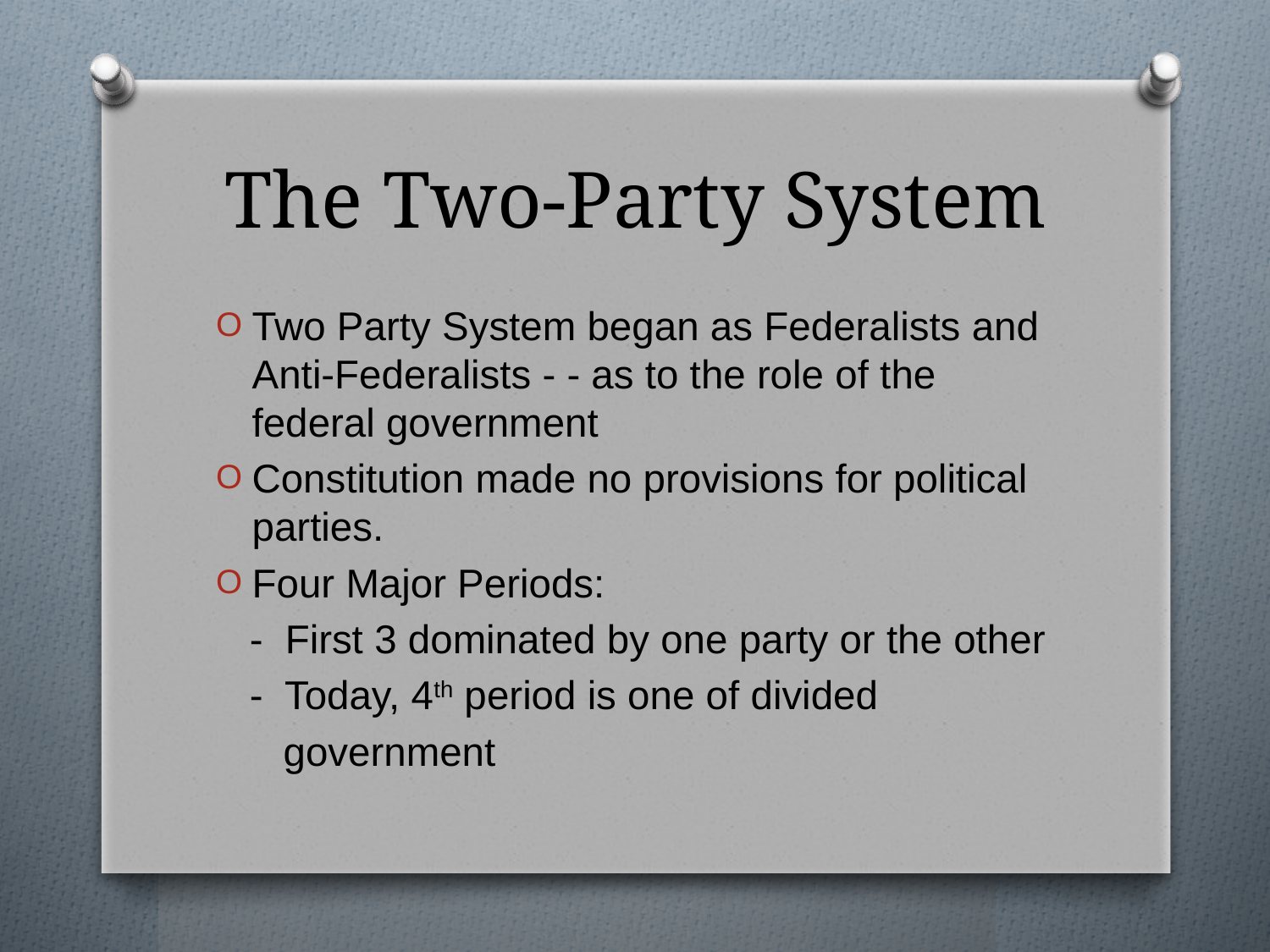

# The Two-Party System
Two Party System began as Federalists and Anti-Federalists - - as to the role of the federal government
Constitution made no provisions for political parties.
Four Major Periods:
   -  First 3 dominated by one party or the other
   -  Today, 4th period is one of divided
      government